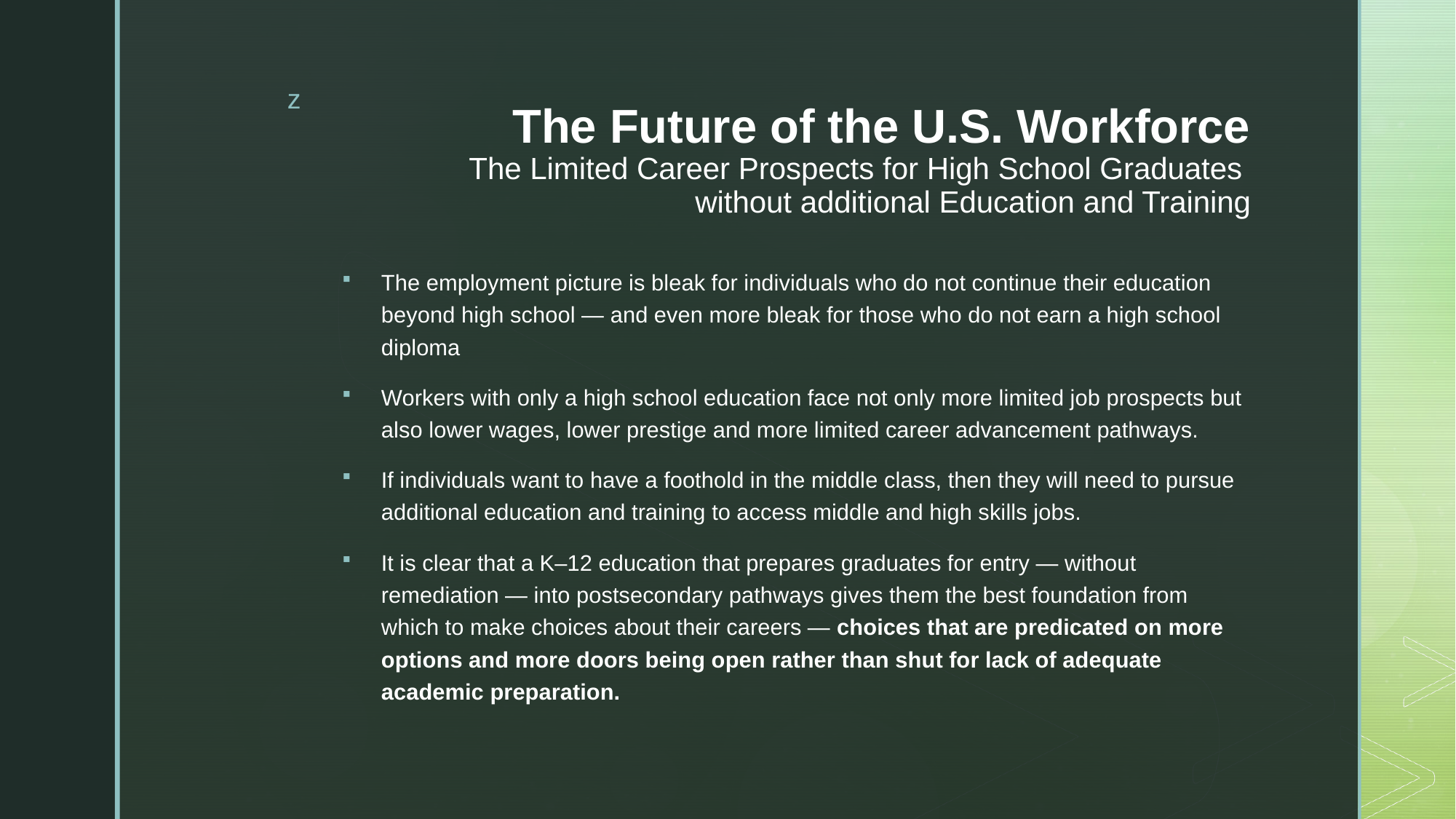

# The Future of the U.S. Workforce The Limited Career Prospects for High School Graduates without additional Education and Training
The employment picture is bleak for individuals who do not continue their education beyond high school — and even more bleak for those who do not earn a high school diploma
Workers with only a high school education face not only more limited job prospects but also lower wages, lower prestige and more limited career advancement pathways.
If individuals want to have a foothold in the middle class, then they will need to pursue additional education and training to access middle and high skills jobs.
It is clear that a K–12 education that prepares graduates for entry — without remediation — into postsecondary pathways gives them the best foundation from which to make choices about their careers — choices that are predicated on more options and more doors being open rather than shut for lack of adequate academic preparation.